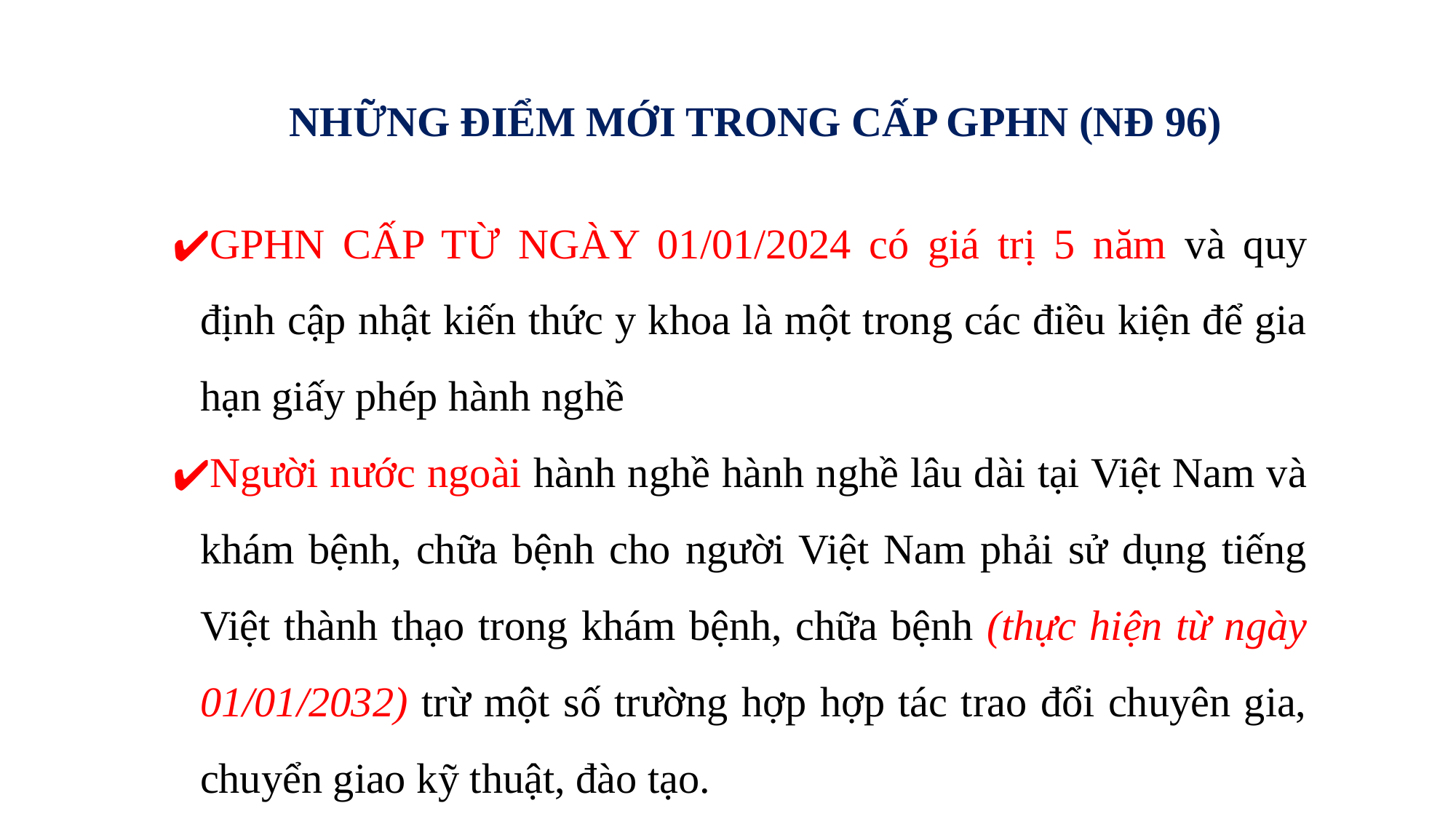

# NHỮNG ĐIỂM MỚI TRONG CẤP GPHN (NĐ 96)
GPHN CẤP TỪ NGÀY 01/01/2024 có giá trị 5 năm và quy định cập nhật kiến thức y khoa là một trong các điều kiện để gia hạn giấy phép hành nghề
Người nước ngoài hành nghề hành nghề lâu dài tại Việt Nam và khám bệnh, chữa bệnh cho người Việt Nam phải sử dụng tiếng Việt thành thạo trong khám bệnh, chữa bệnh (thực hiện từ ngày 01/01/2032) trừ một số trường hợp hợp tác trao đổi chuyên gia, chuyển giao kỹ thuật, đào tạo.